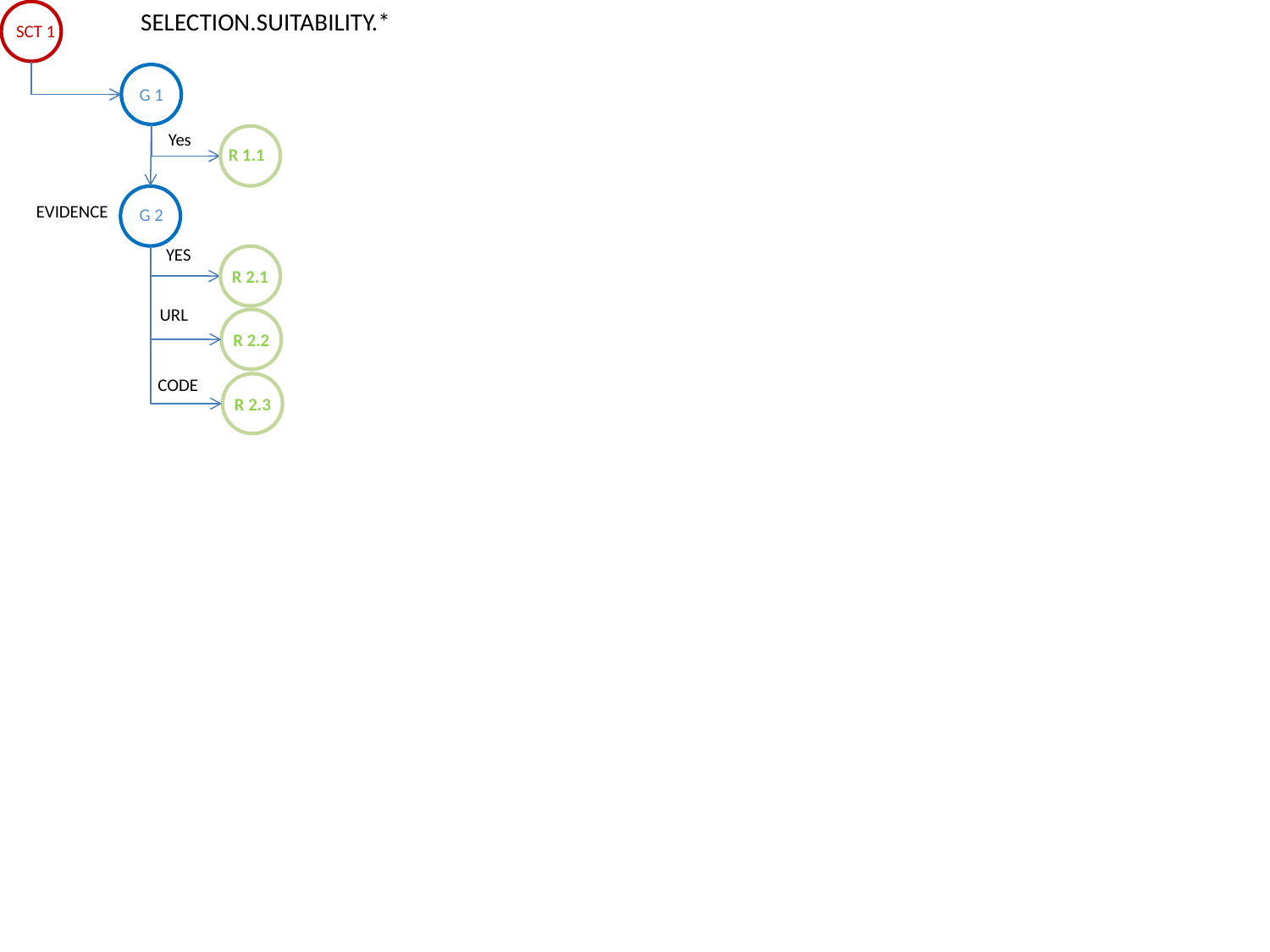

SELECTION.SUITABILITY.*

SCT 1

G 1
Yes

R 1.1

EVIDENCE
G 2
YES

R 2.1
URL

R 2.2
CODE

R 2.3